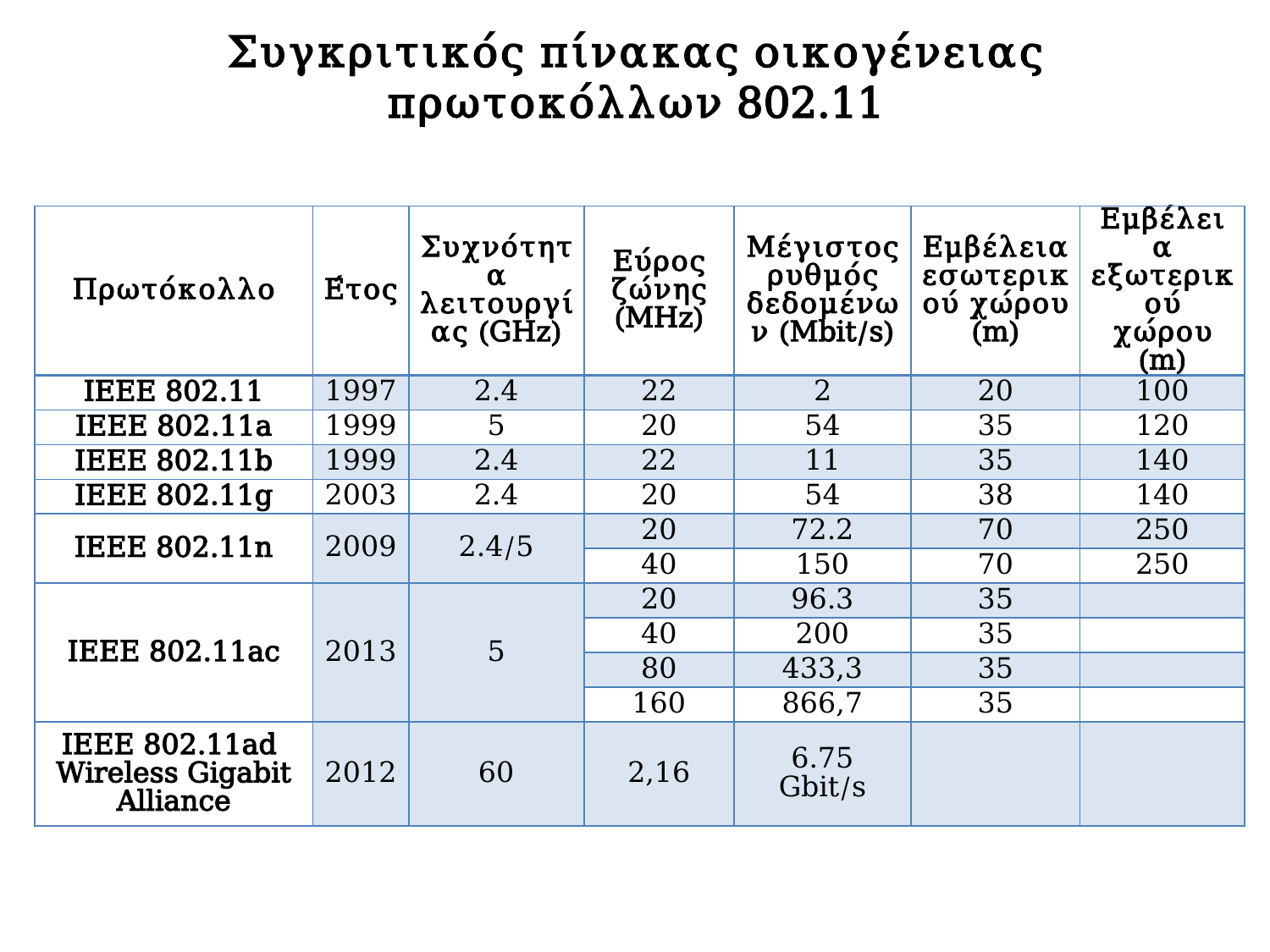

# Συγκριτικός πίνακας οικογένειας πρωτοκόλλων 802.11
| Πρωτόκολλο | Έτος | Συχνότητα λειτουργίας (GHz) | Εύρος ζώνης (MHz) | Μέγιστος ρυθμός δεδομένων (Mbit/s) | Εμβέλεια εσωτερικού χώρου (m) | Εμβέλεια εξωτερικού χώρου (m) |
| --- | --- | --- | --- | --- | --- | --- |
| IEEE 802.11 | 1997 | 2.4 | 22 | 2 | 20 | 100 |
| IEEE 802.11a | 1999 | 5 | 20 | 54 | 35 | 120 |
| IEEE 802.11b | 1999 | 2.4 | 22 | 11 | 35 | 140 |
| IEEE 802.11g | 2003 | 2.4 | 20 | 54 | 38 | 140 |
| IEEE 802.11n | 2009 | 2.4/5 | 20 | 72.2 | 70 | 250 |
|  |  |  | 40 | 150 | 70 | 250 |
| IEEE 802.11ac | 2013 | 5 | 20 | 96.3 | 35 |  |
|  |  |  | 40 | 200 | 35 |  |
|  |  |  | 80 | 433,3 | 35 |  |
|  |  |  | 160 | 866,7 | 35 |  |
| IEEE 802.11ad Wireless Gigabit Alliance | 2012 | 60 | 2,16 | 6.75 Gbit/s |  |  |